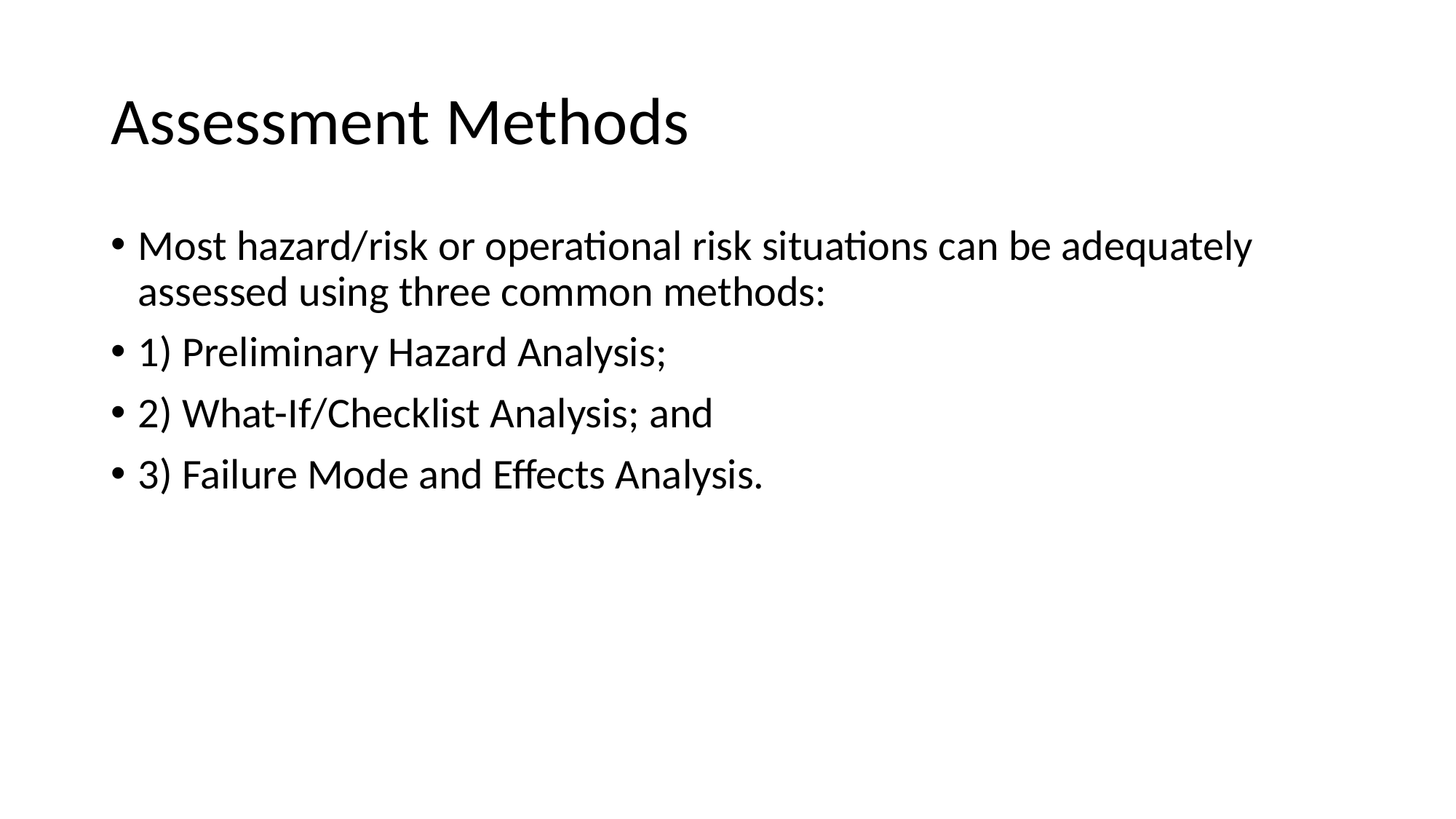

# Assessment Methods
Most hazard/risk or operational risk situations can be adequately assessed using three common methods:
1) Preliminary Hazard Analysis;
2) What-If/Checklist Analysis; and
3) Failure Mode and Effects Analysis.